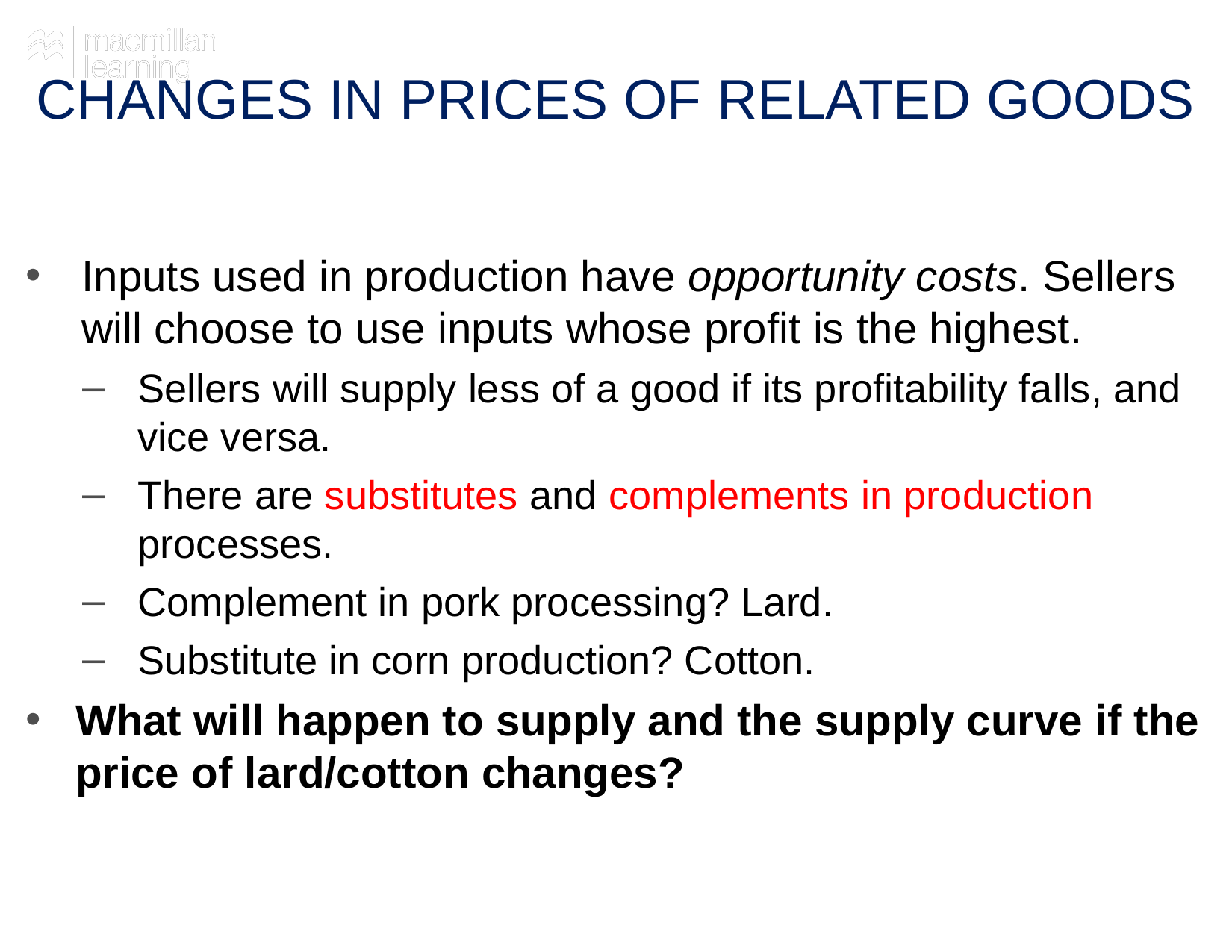

# CHANGES IN PRICES OF RELATED GOODS
Inputs used in production have opportunity costs. Sellers will choose to use inputs whose profit is the highest.
Sellers will supply less of a good if its profitability falls, and vice versa.
There are substitutes and complements in production processes.
Complement in pork processing? Lard.
Substitute in corn production? Cotton.
What will happen to supply and the supply curve if the price of lard/cotton changes?